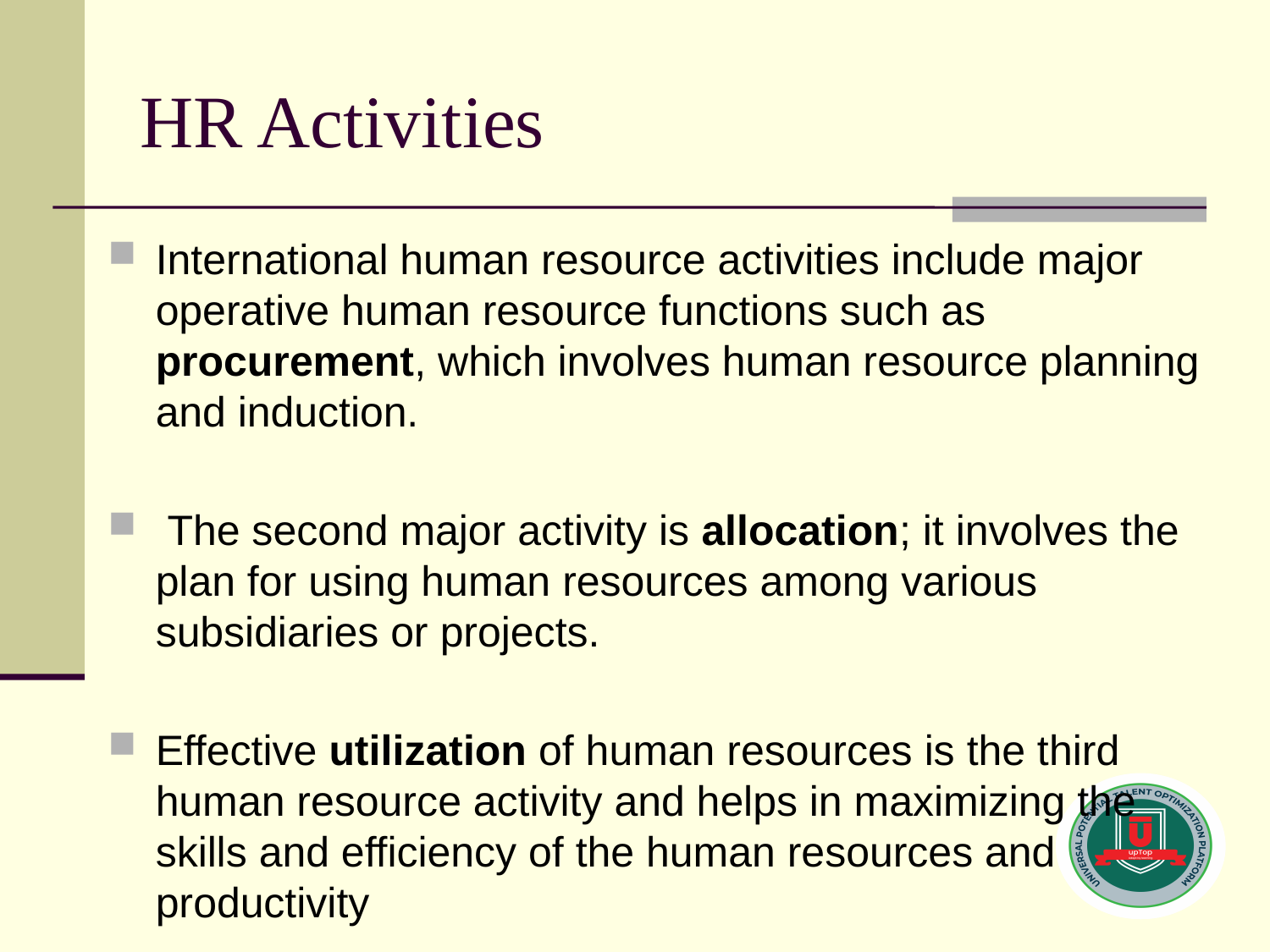

# HR Activities
International human resource activities include major operative human resource functions such as procurement, which involves human resource planning and induction.

 The second major activity is allocation; it involves the plan for using human resources among various subsidiaries or projects.

Effective utilization of human resources is the third human resource activity and helps in maximizing the skills and efficiency of the human resources and productivity